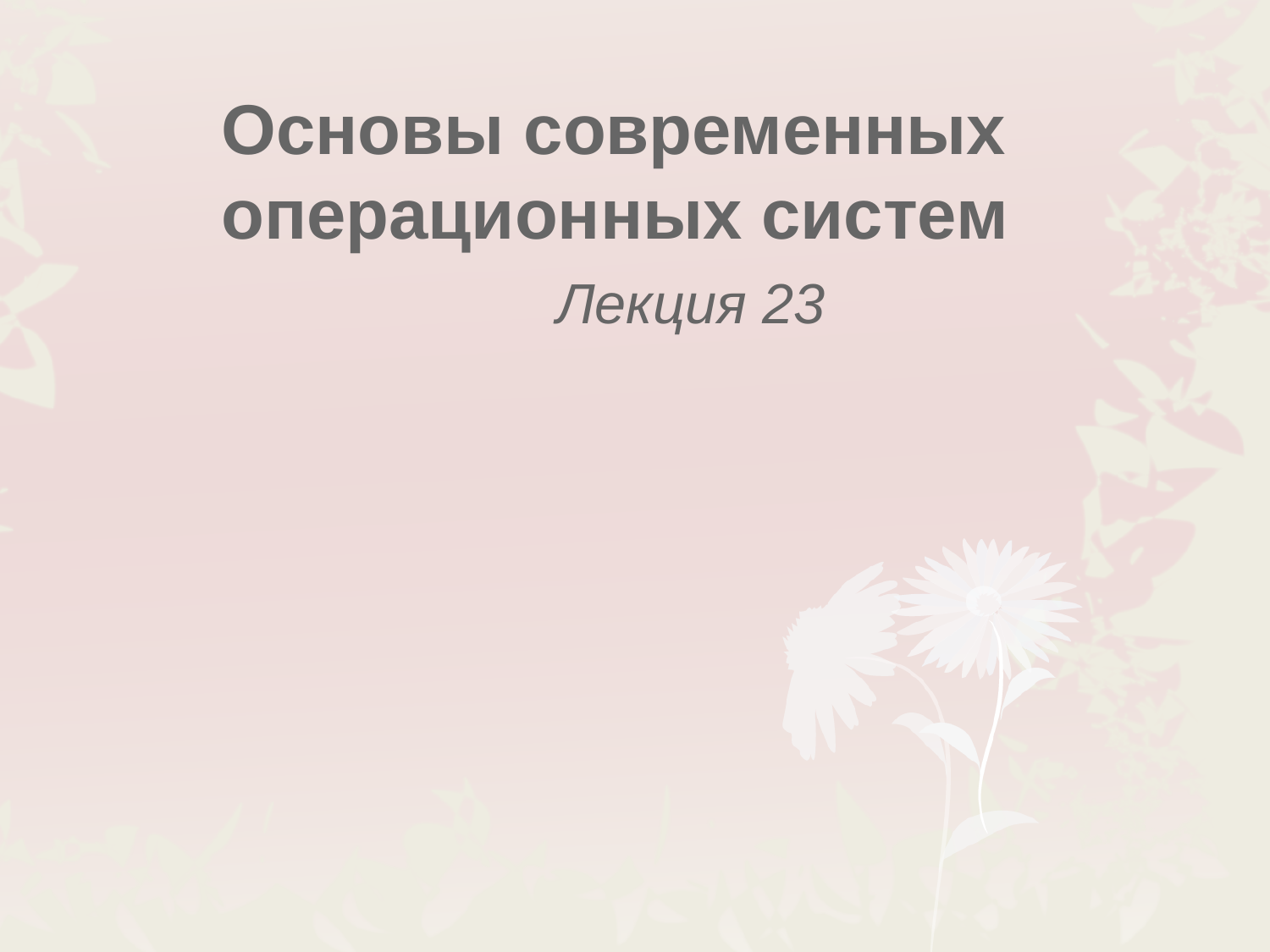

# Основы современных операционных систем Лекция 23